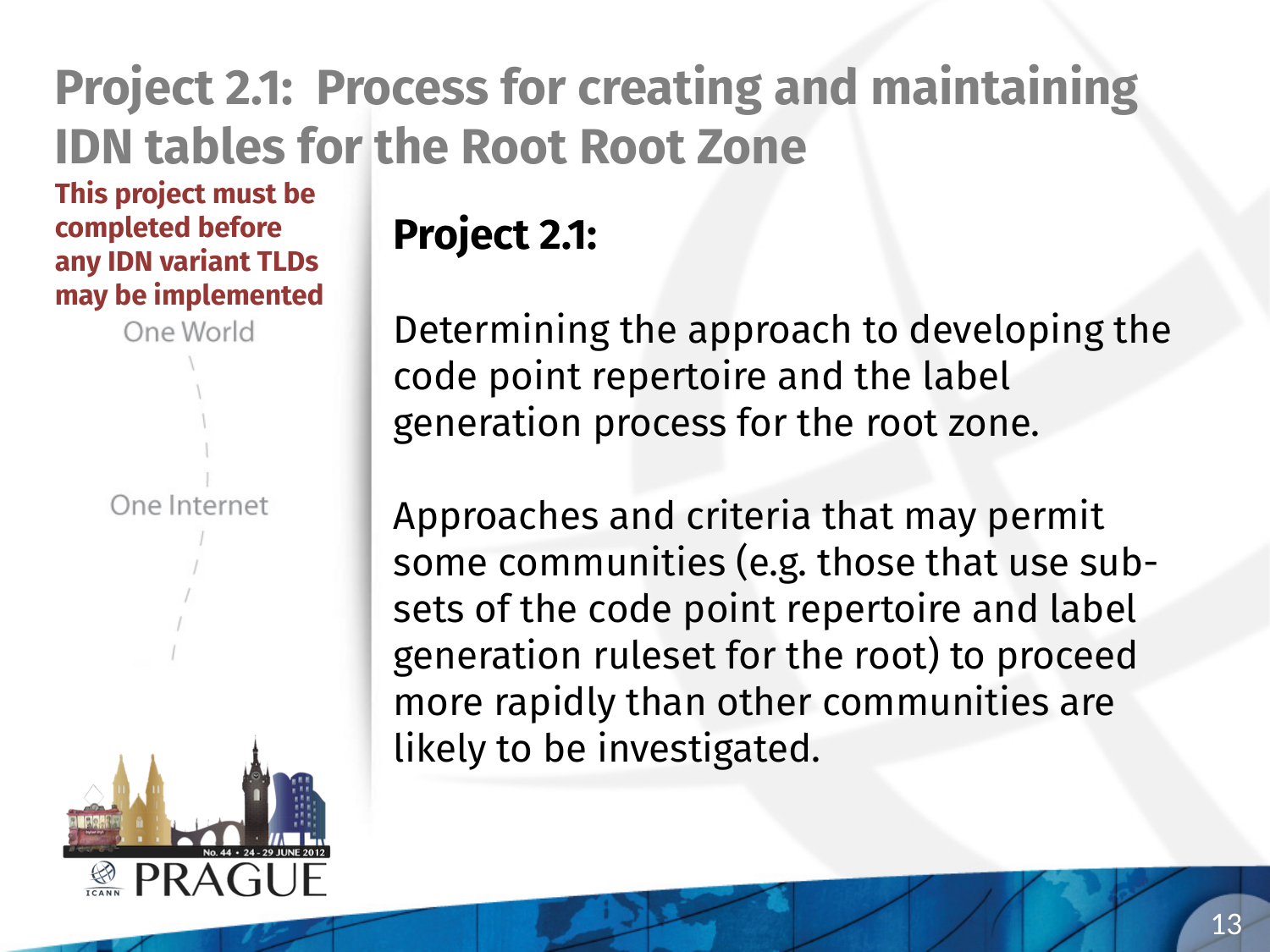

# Project 2.1:  Process for creating and maintaining IDN tables for the Root Root Zone
This project must be completed before any IDN variant TLDs may be implemented
Project 2.1:

Determining the approach to developing the code point repertoire and the label generation process for the root zone.

Approaches and criteria that may permit some communities (e.g. those that use sub-sets of the code point repertoire and label generation ruleset for the root) to proceed more rapidly than other communities are likely to be investigated.
13